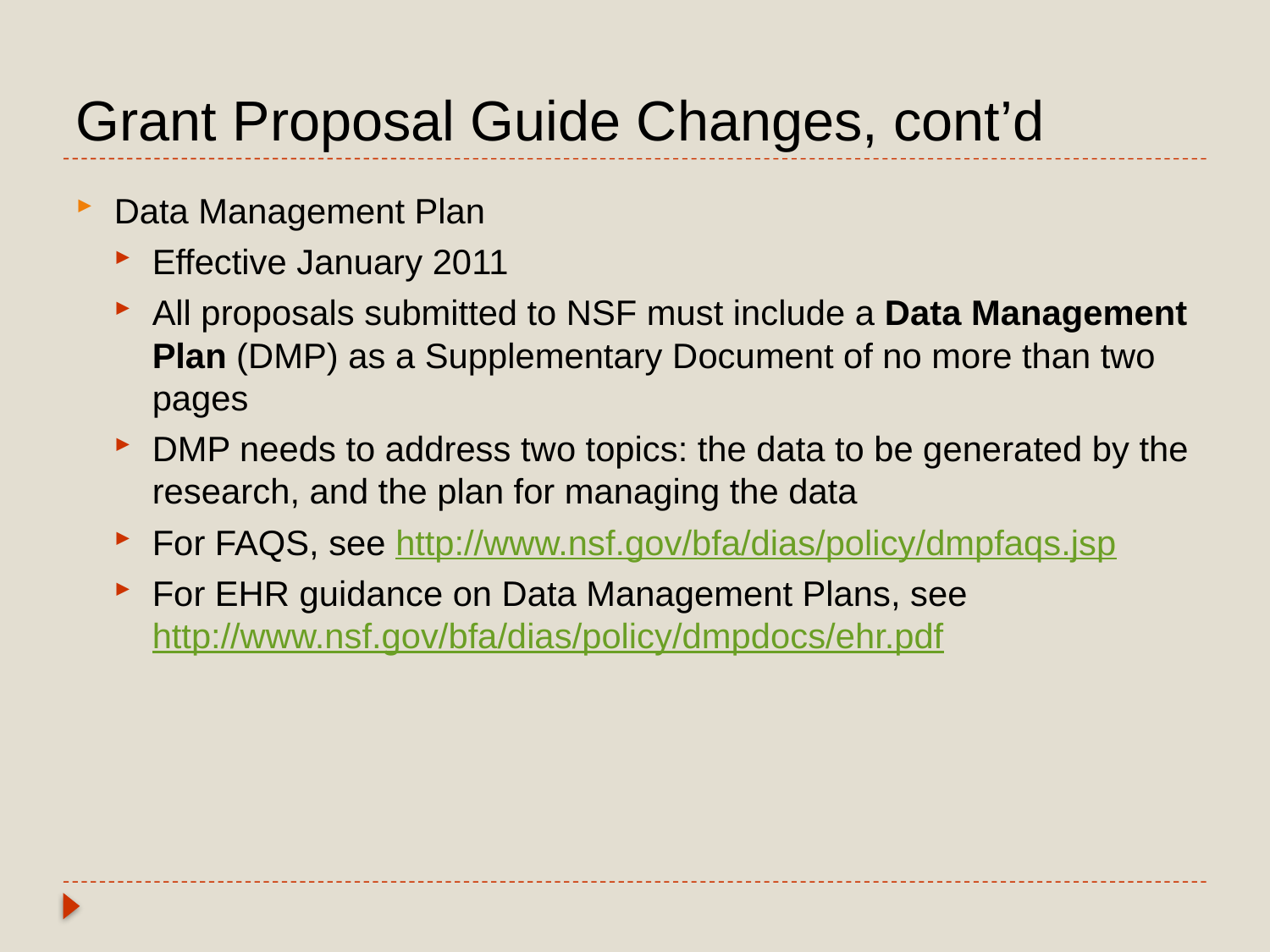

# Grant Proposal Guide Changes, cont’d
Data Management Plan
Effective January 2011
All proposals submitted to NSF must include a Data Management Plan (DMP) as a Supplementary Document of no more than two pages
DMP needs to address two topics: the data to be generated by the research, and the plan for managing the data
For FAQS, see http://www.nsf.gov/bfa/dias/policy/dmpfaqs.jsp
For EHR guidance on Data Management Plans, see http://www.nsf.gov/bfa/dias/policy/dmpdocs/ehr.pdf